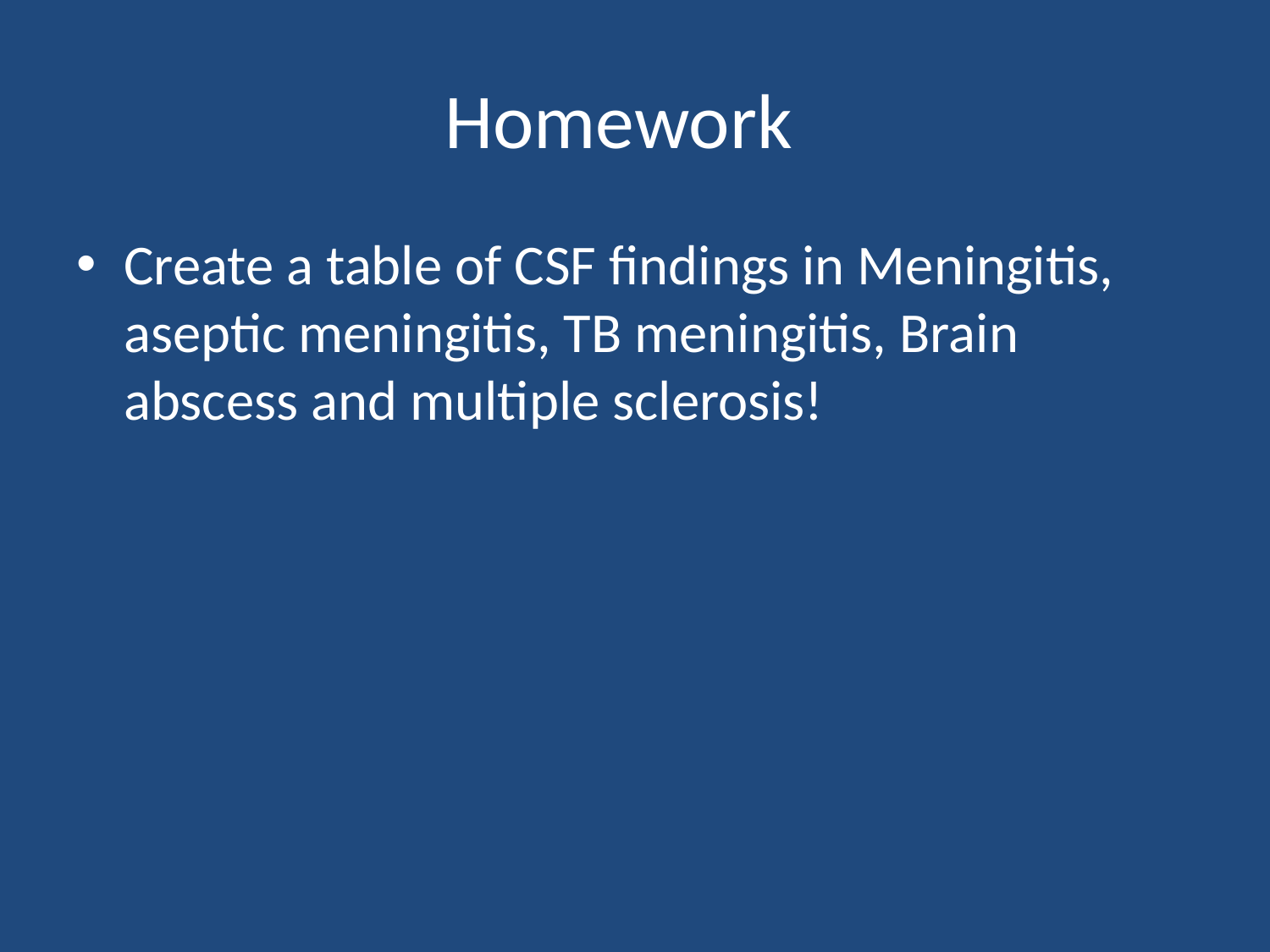

# Homework
Create a table of CSF findings in Meningitis, aseptic meningitis, TB meningitis, Brain abscess and multiple sclerosis!